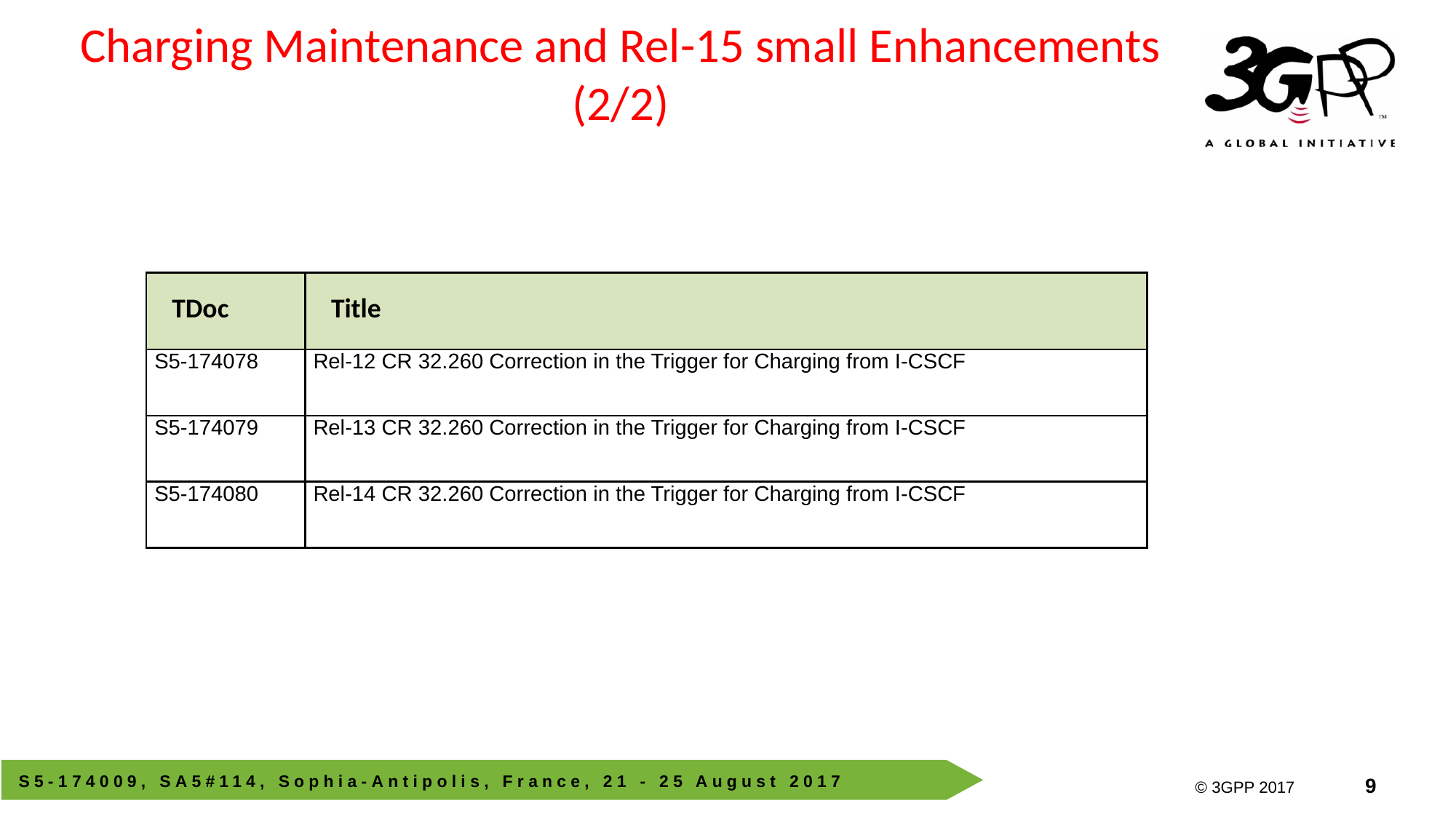

Charging Maintenance and Rel-15 small Enhancements (2/2)
| TDoc | Title |
| --- | --- |
| S5-174078 | Rel-12 CR 32.260 Correction in the Trigger for Charging from I-CSCF |
| S5-174079 | Rel-13 CR 32.260 Correction in the Trigger for Charging from I-CSCF |
| S5-174080 | Rel-14 CR 32.260 Correction in the Trigger for Charging from I-CSCF |